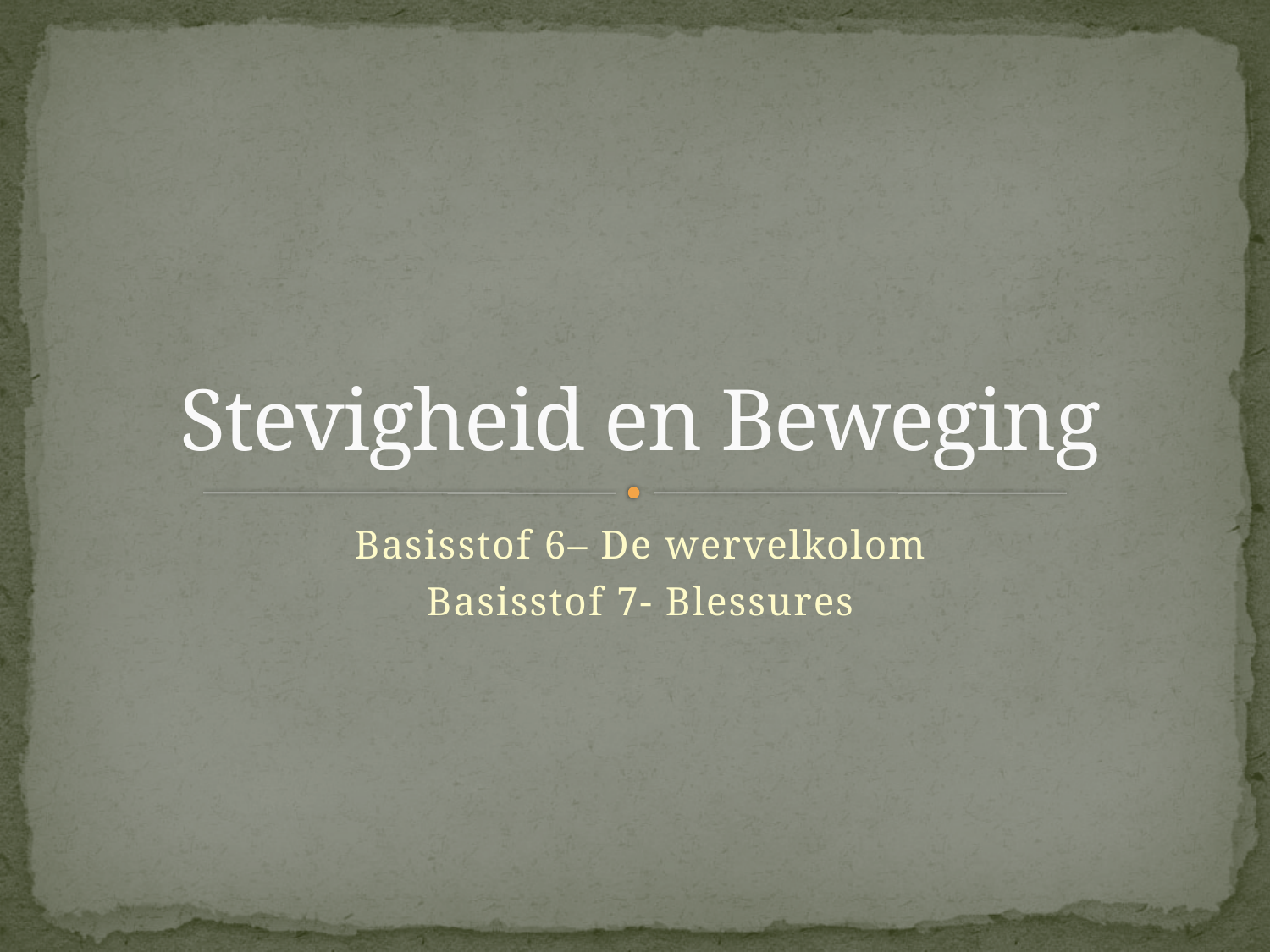

# Stevigheid en Beweging
Basisstof 6– De wervelkolom
Basisstof 7- Blessures